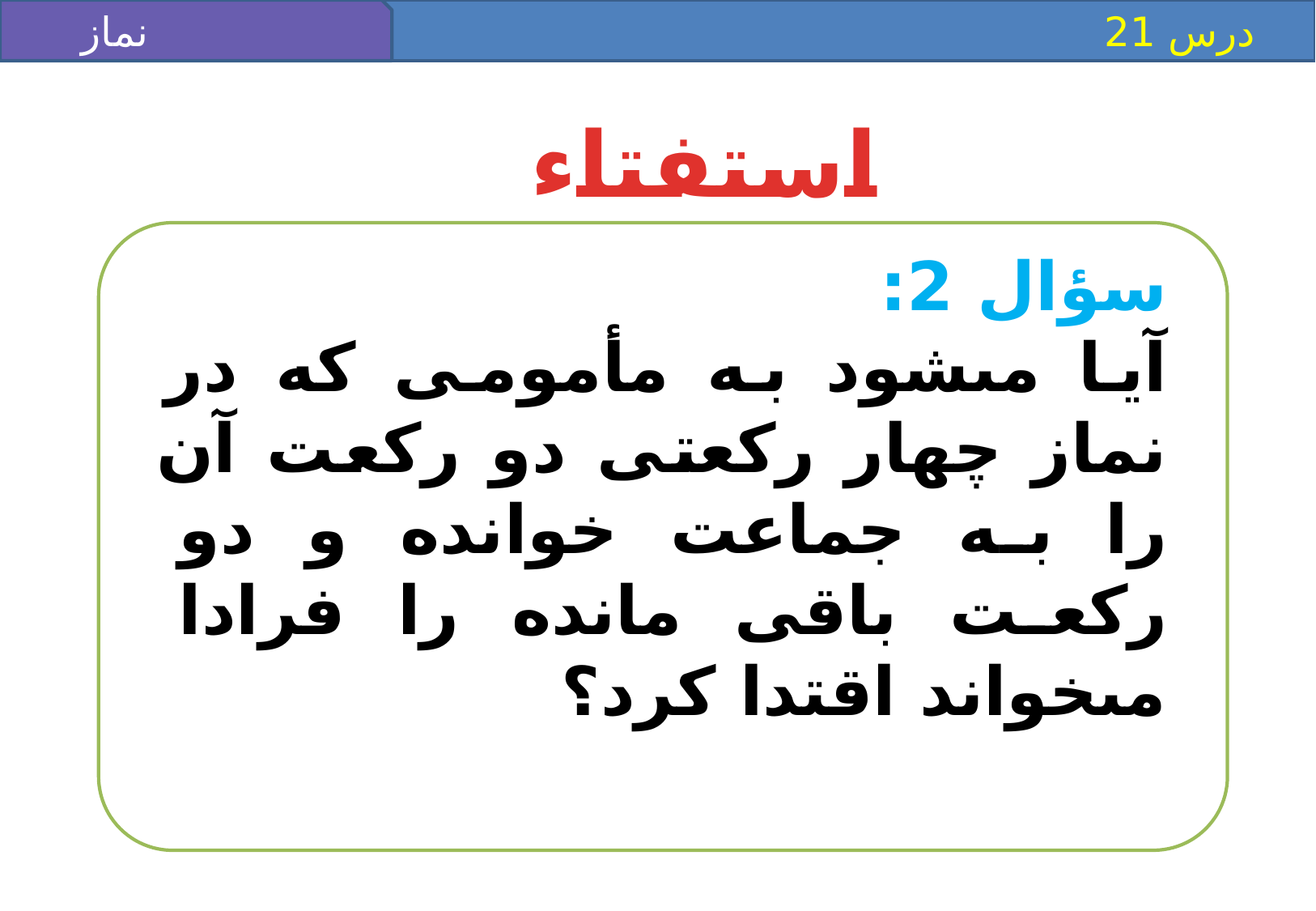

نماز جماعت(1)
 درس 21
استفتاء

سؤال 2:
آيا مى‏شود به مأمومى كه در نماز چهار ركعتى دو ركعت آن را به جماعت خوانده و دو ركعت باقى مانده را فرادا مى‏خواند اقتدا كرد؟